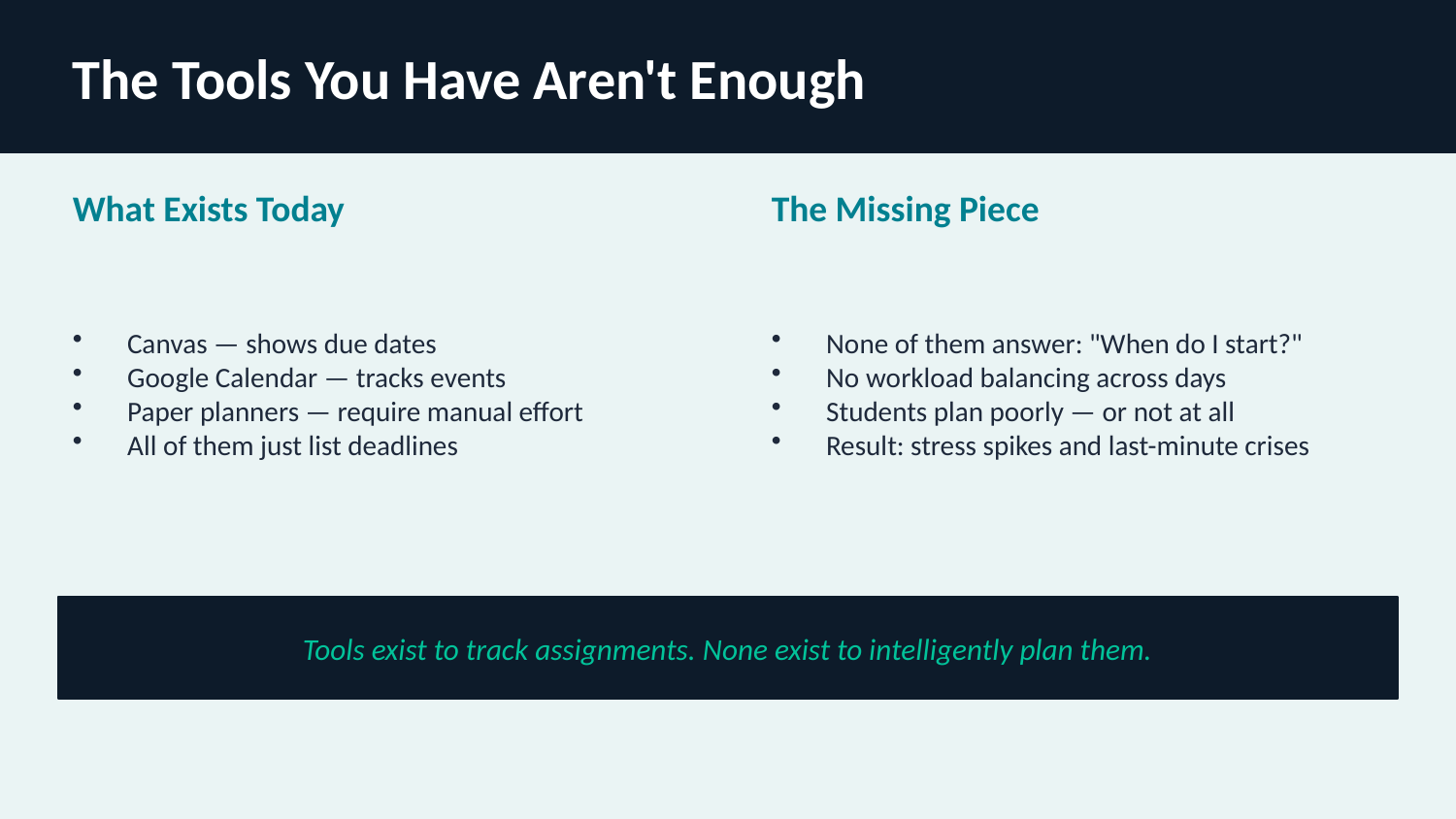

The Tools You Have Aren't Enough
What Exists Today
The Missing Piece
Canvas — shows due dates
Google Calendar — tracks events
Paper planners — require manual effort
All of them just list deadlines
None of them answer: "When do I start?"
No workload balancing across days
Students plan poorly — or not at all
Result: stress spikes and last-minute crises

Tools exist to track assignments. None exist to intelligently plan them.